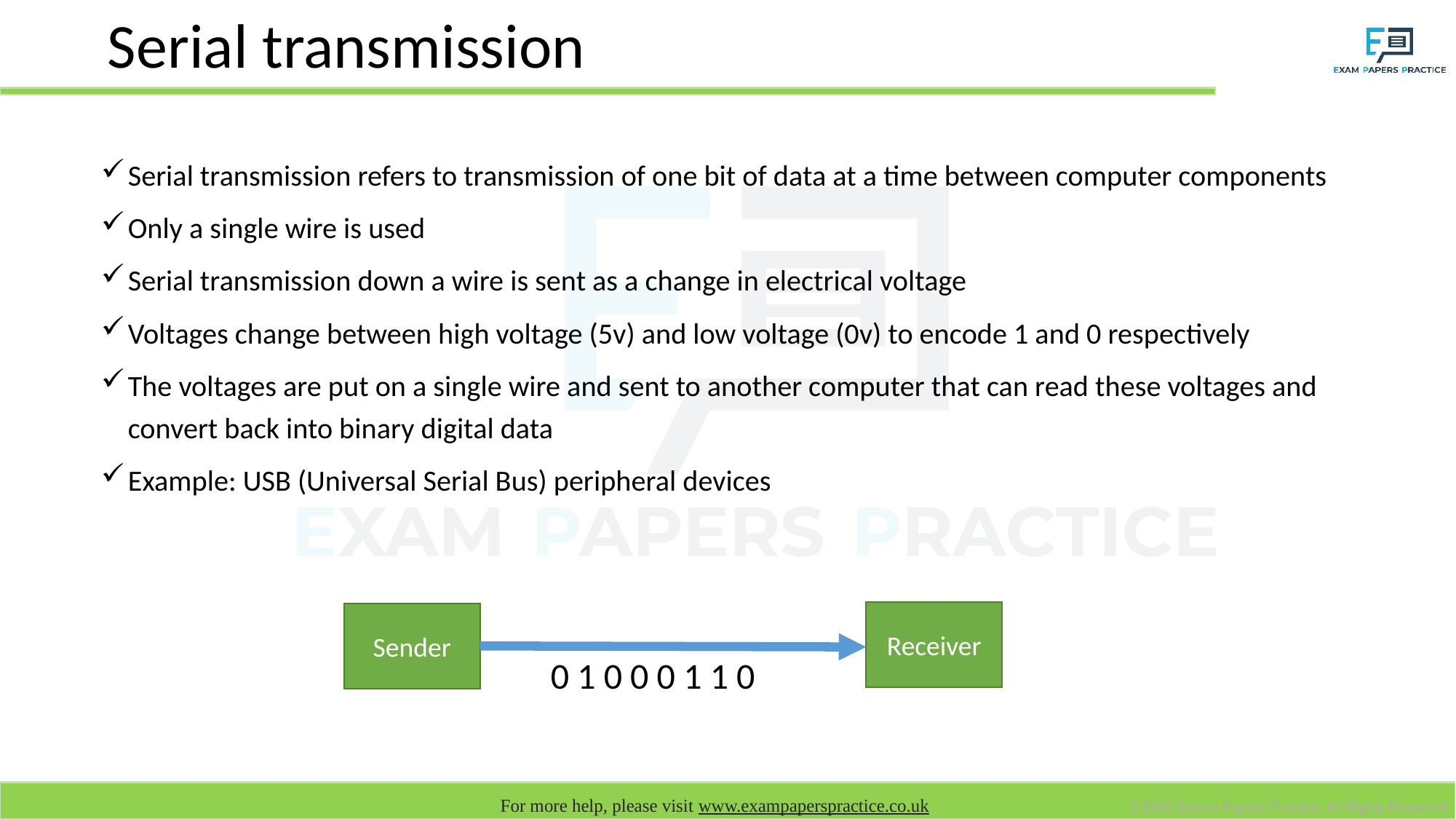

# Serial transmission
Serial transmission refers to transmission of one bit of data at a time between computer components
Only a single wire is used
Serial transmission down a wire is sent as a change in electrical voltage
Voltages change between high voltage (5v) and low voltage (0v) to encode 1 and 0 respectively
The voltages are put on a single wire and sent to another computer that can read these voltages and convert back into binary digital data
Example: USB (Universal Serial Bus) peripheral devices

Receiver
Sender
0 1 0 0 0 1 1 0